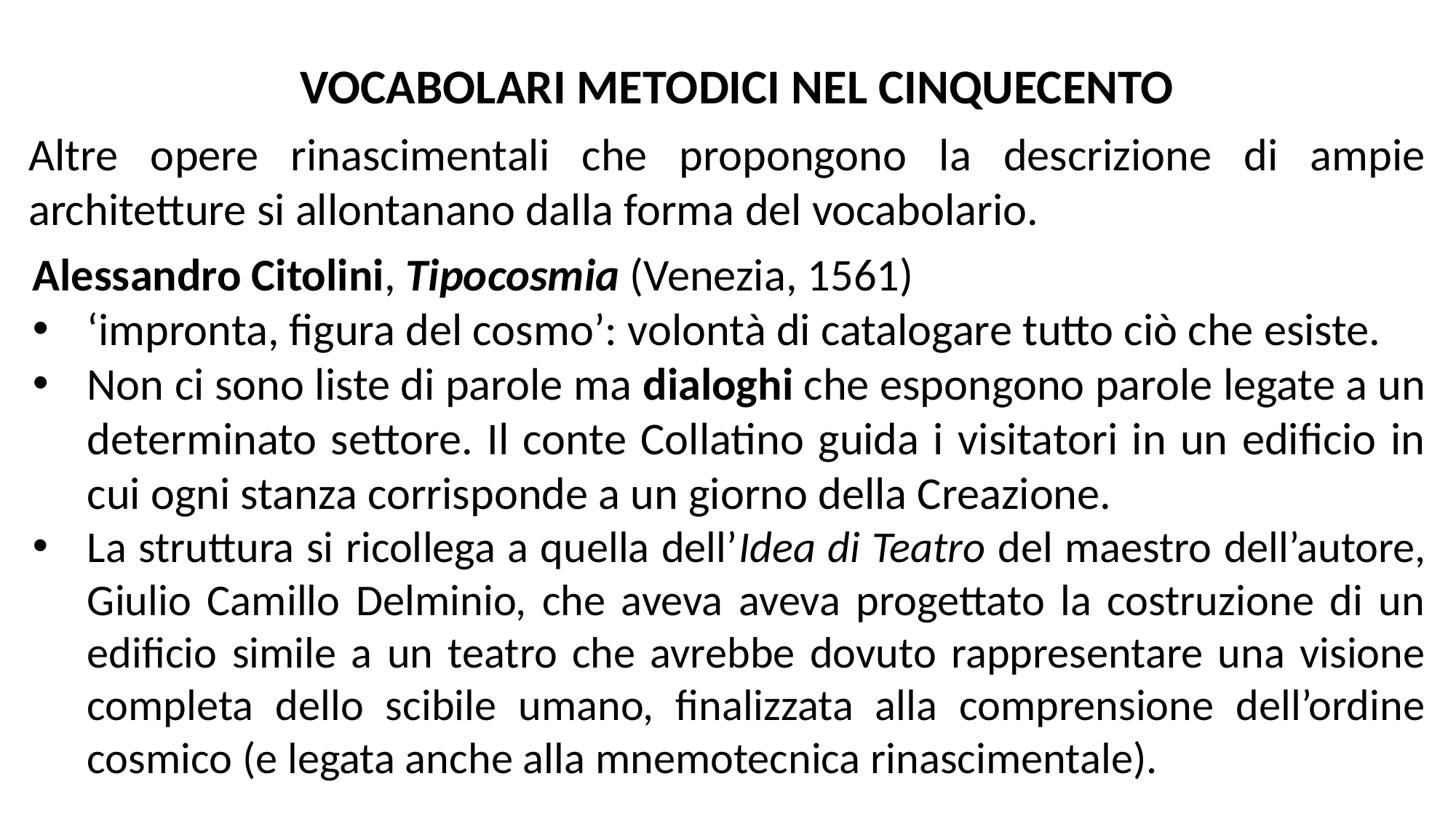

VOCABOLARI METODICI NEL CINQUECENTO
Altre opere rinascimentali che propongono la descrizione di ampie architetture si allontanano dalla forma del vocabolario.
Alessandro Citolini, Tipocosmia (Venezia, 1561)
‘impronta, figura del cosmo’: volontà di catalogare tutto ciò che esiste.
Non ci sono liste di parole ma dialoghi che espongono parole legate a un determinato settore. Il conte Collatino guida i visitatori in un edificio in cui ogni stanza corrisponde a un giorno della Creazione.
La struttura si ricollega a quella dell’Idea di Teatro del maestro dell’autore, Giulio Camillo Delminio, che aveva aveva progettato la costruzione di un edificio simile a un teatro che avrebbe dovuto rappresentare una visione completa dello scibile umano, finalizzata alla comprensione dell’ordine cosmico (e legata anche alla mnemotecnica rinascimentale).